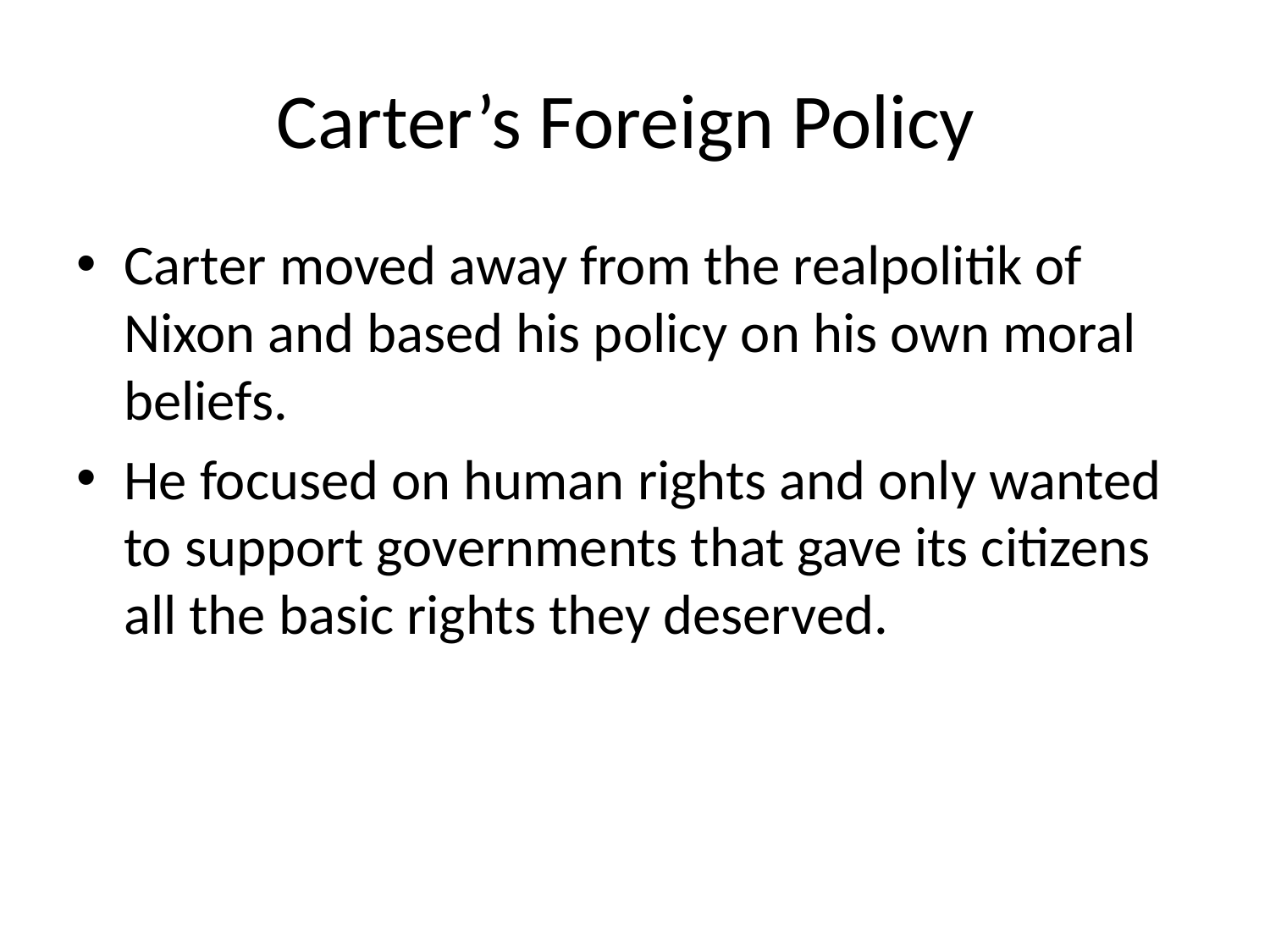

# Carter’s Foreign Policy
Carter moved away from the realpolitik of Nixon and based his policy on his own moral beliefs.
He focused on human rights and only wanted to support governments that gave its citizens all the basic rights they deserved.